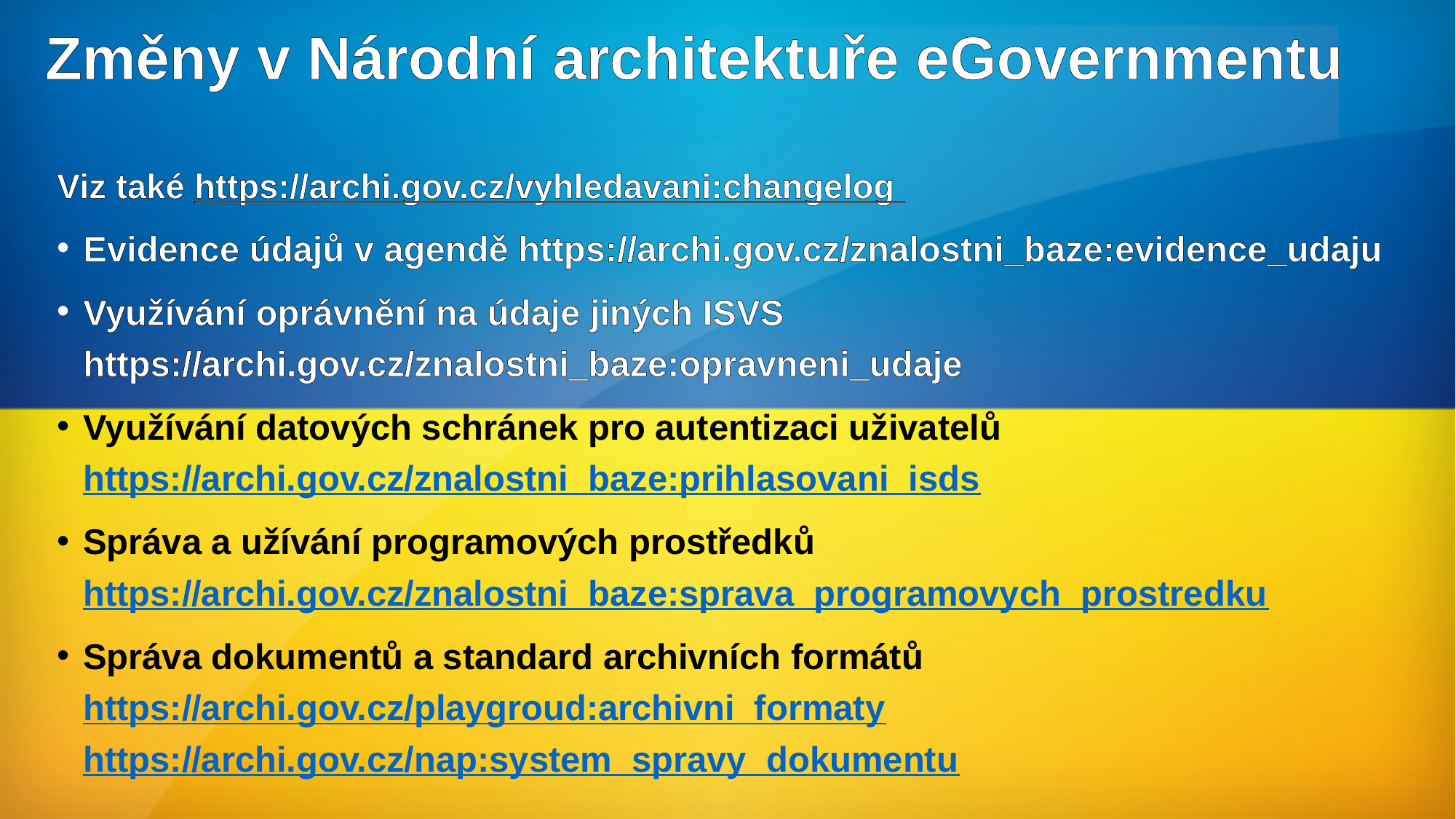

# Změny v Národní architektuře eGovernmentu
Viz také https://archi.gov.cz/vyhledavani:changelog
Evidence údajů v agendě https://archi.gov.cz/znalostni_baze:evidence_udaju
Využívání oprávnění na údaje jiných ISVS  https://archi.gov.cz/znalostni_baze:opravneni_udaje
Využívání datových schránek pro autentizaci uživatelů https://archi.gov.cz/znalostni_baze:prihlasovani_isds
Správa a užívání programových prostředků https://archi.gov.cz/znalostni_baze:sprava_programovych_prostredku
Správa dokumentů a standard archivních formátů https://archi.gov.cz/playgroud:archivni_formaty https://archi.gov.cz/nap:system_spravy_dokumentu